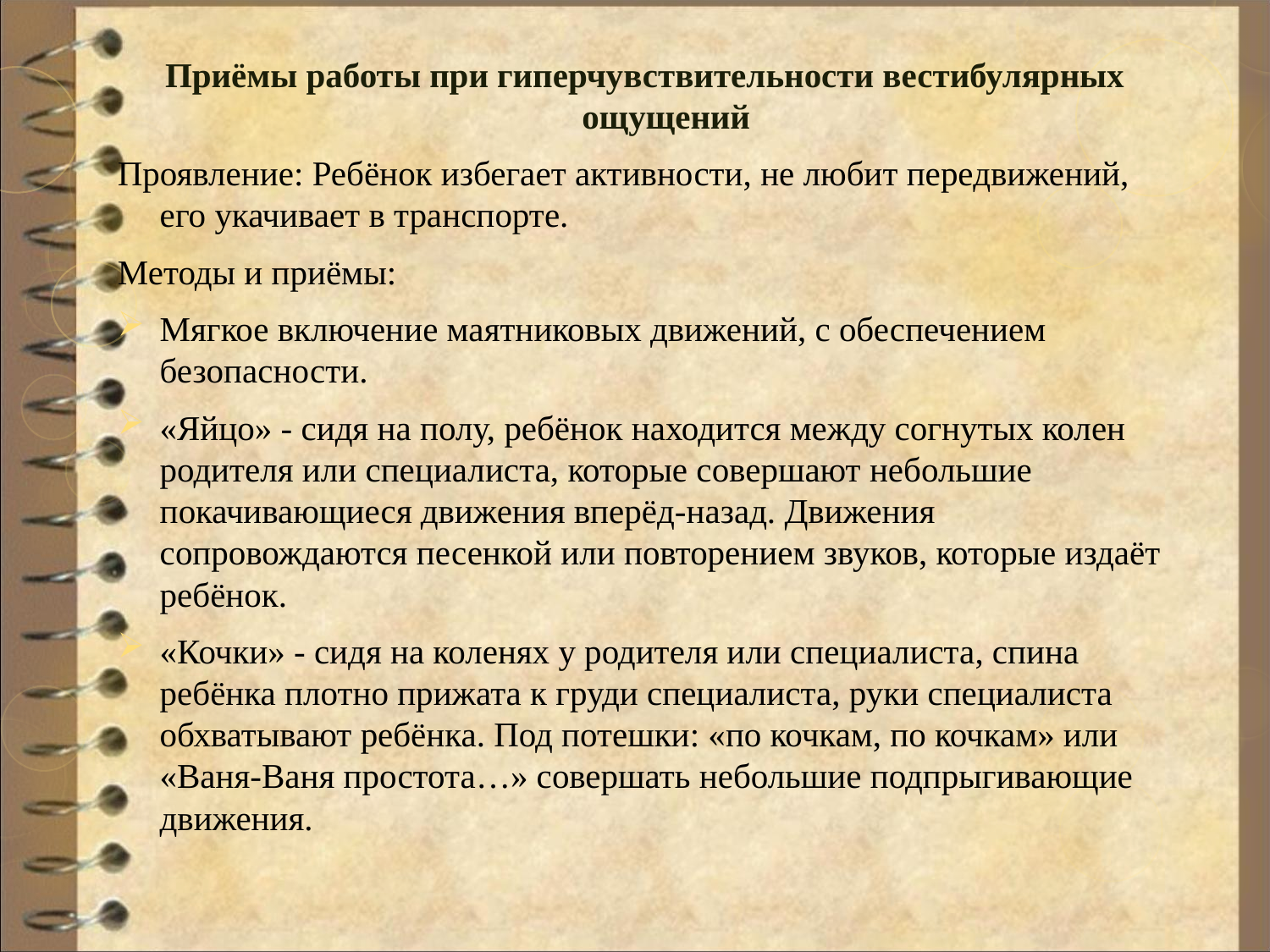

Приёмы работы при гиперчувствительности вестибулярных ощущений
Проявление: Ребёнок избегает активности, не любит передвижений, его укачивает в транспорте.
Методы и приёмы:
Мягкое включение маятниковых движений, с обеспечением безопасности.
«Яйцо» - сидя на полу, ребёнок находится между согнутых колен родителя или специалиста, которые совершают небольшие покачивающиеся движения вперёд-назад. Движения сопровождаются песенкой или повторением звуков, которые издаёт ребёнок.
«Кочки» - сидя на коленях у родителя или специалиста, спина ребёнка плотно прижата к груди специалиста, руки специалиста обхватывают ребёнка. Под потешки: «по кочкам, по кочкам» или «Ваня-Ваня простота…» совершать небольшие подпрыгивающие движения.